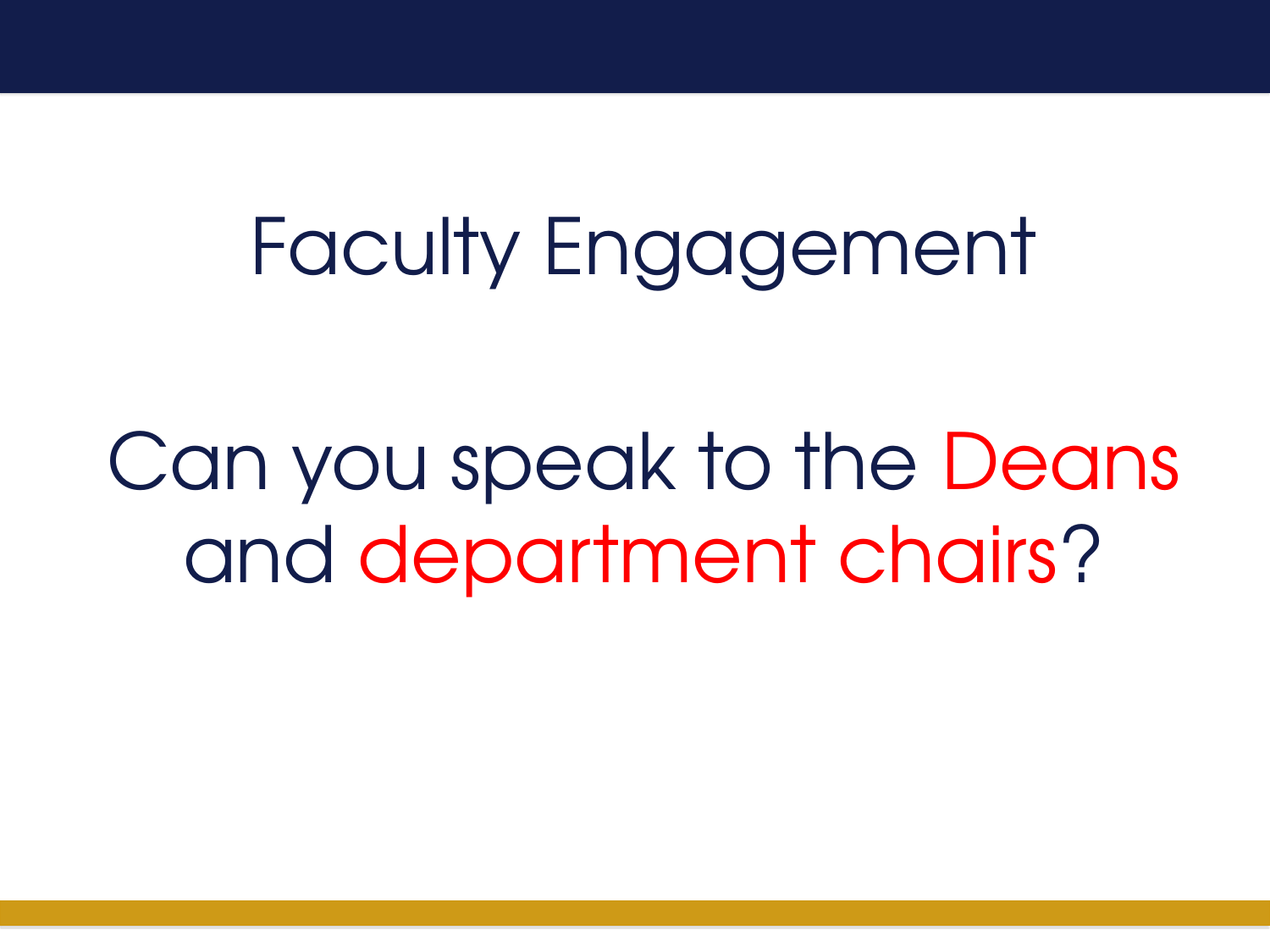

# Faculty Engagement
Can you speak to the Deans and department chairs?